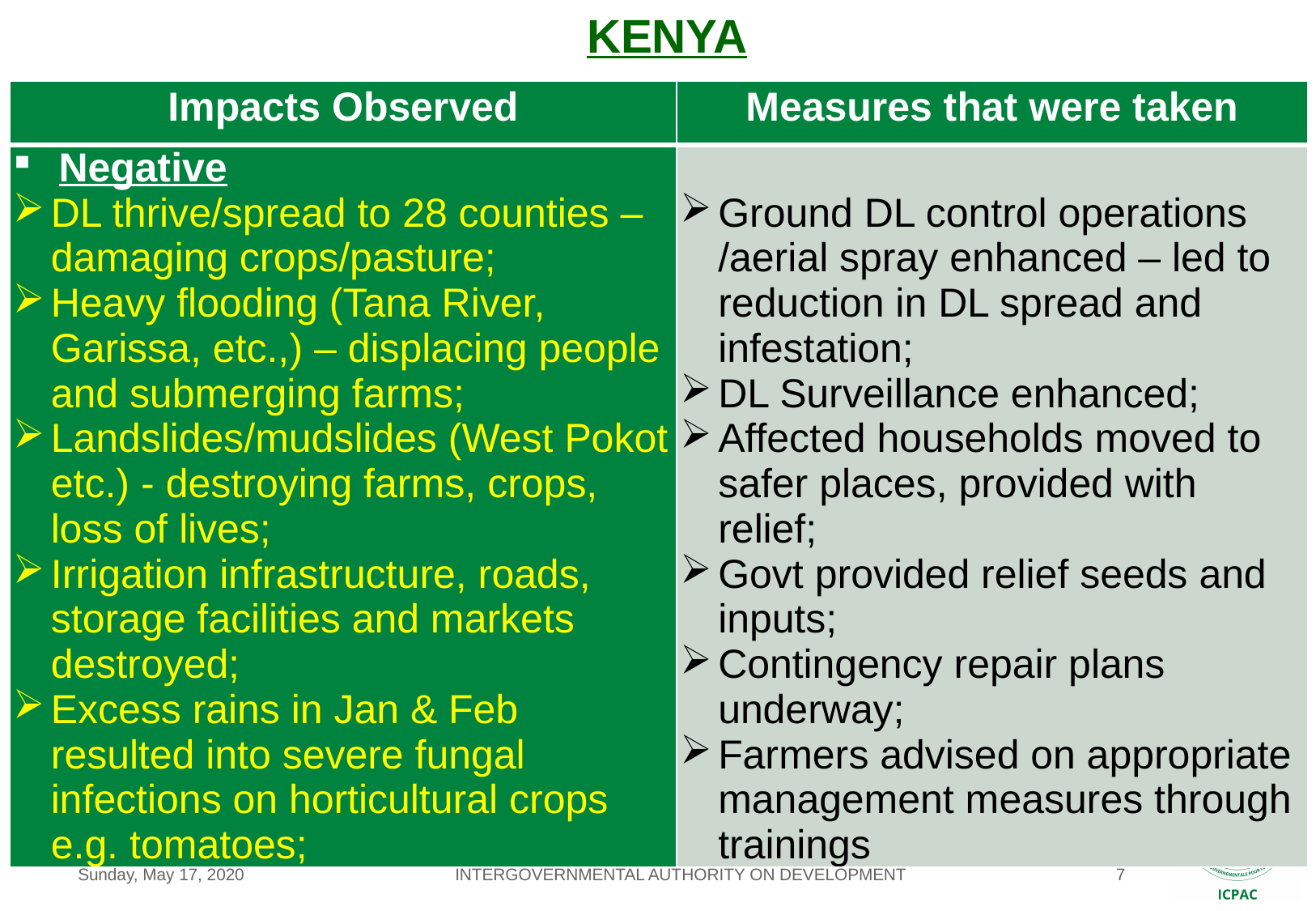

# KENYA
| Impacts Observed | Measures that were taken |
| --- | --- |
| Negative DL thrive/spread to 28 counties – damaging crops/pasture; Heavy flooding (Tana River, Garissa, etc.,) – displacing people and submerging farms; Landslides/mudslides (West Pokot etc.) - destroying farms, crops, loss of lives; Irrigation infrastructure, roads, storage facilities and markets destroyed; Excess rains in Jan & Feb resulted into severe fungal infections on horticultural crops e.g. tomatoes; | Ground DL control operations /aerial spray enhanced – led to reduction in DL spread and infestation; DL Surveillance enhanced; Affected households moved to safer places, provided with relief; Govt provided relief seeds and inputs; Contingency repair plans underway; Farmers advised on appropriate management measures through trainings |
INTERGOVERNMENTAL AUTHORITY ON DEVELOPMENT
Sunday, May 17, 2020
7